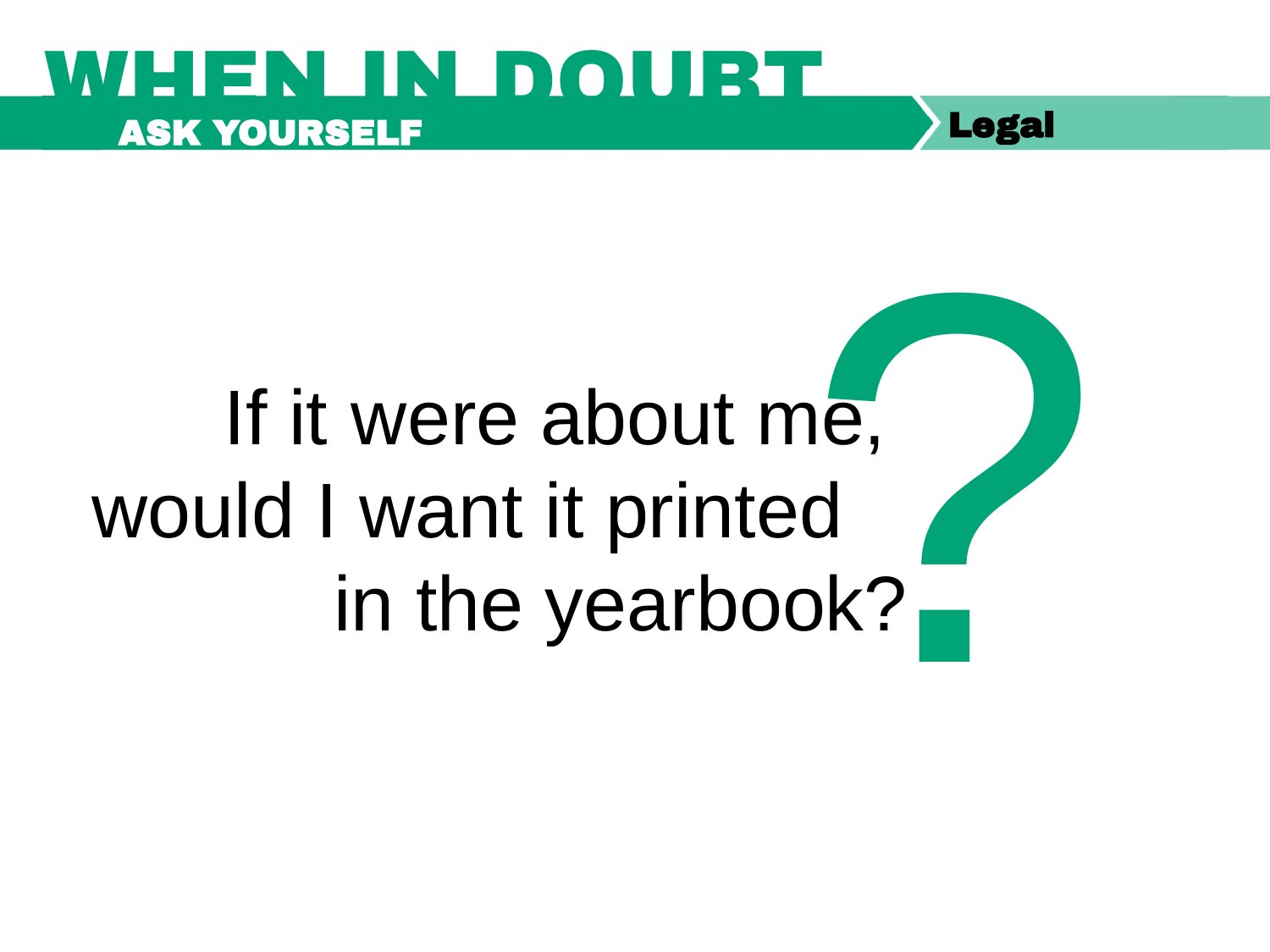

WHEN IN DOUBT
ASK YOURSELF
?
If it 	were about me,  would I want it printed    in the yearbook?